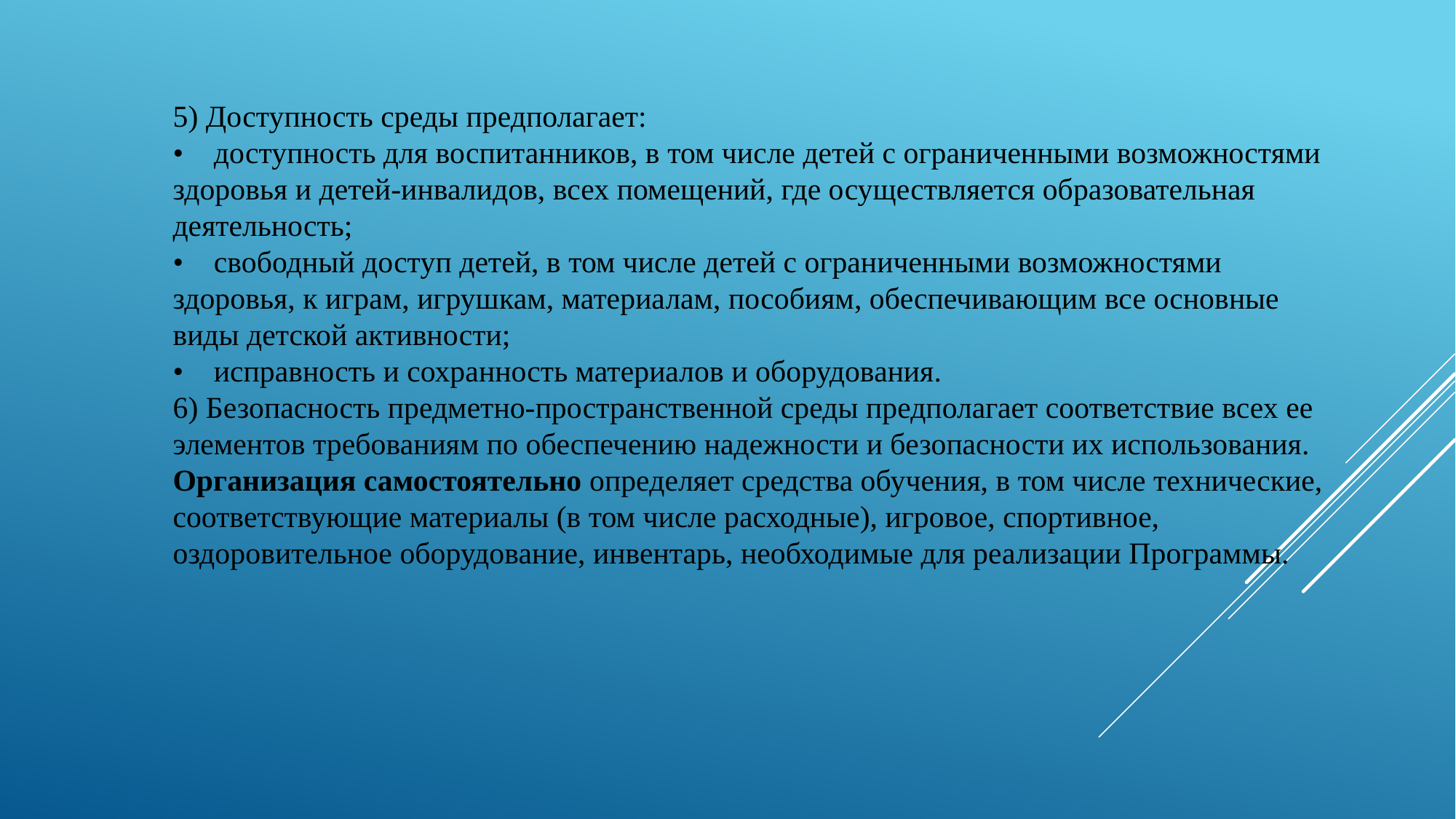

5) Доступность среды предполагает:
•    доступность для воспитанников, в том числе детей с ограниченными возможностями здоровья и детей-инвалидов, всех помещений, где осуществляется образовательная деятельность;
•    свободный доступ детей, в том числе детей с ограниченными возможностями здоровья, к играм, игрушкам, материалам, пособиям, обеспечивающим все основные виды детской активности;
•    исправность и сохранность материалов и оборудования.
6) Безопасность предметно-пространственной среды предполагает соответствие всех ее элементов требованиям по обеспечению надежности и безопасности их использования.
Организация самостоятельно определяет средства обучения, в том числе технические, соответствующие материалы (в том числе расходные), игровое, спортивное, оздоровительное оборудование, инвентарь, необходимые для реализации Программы.